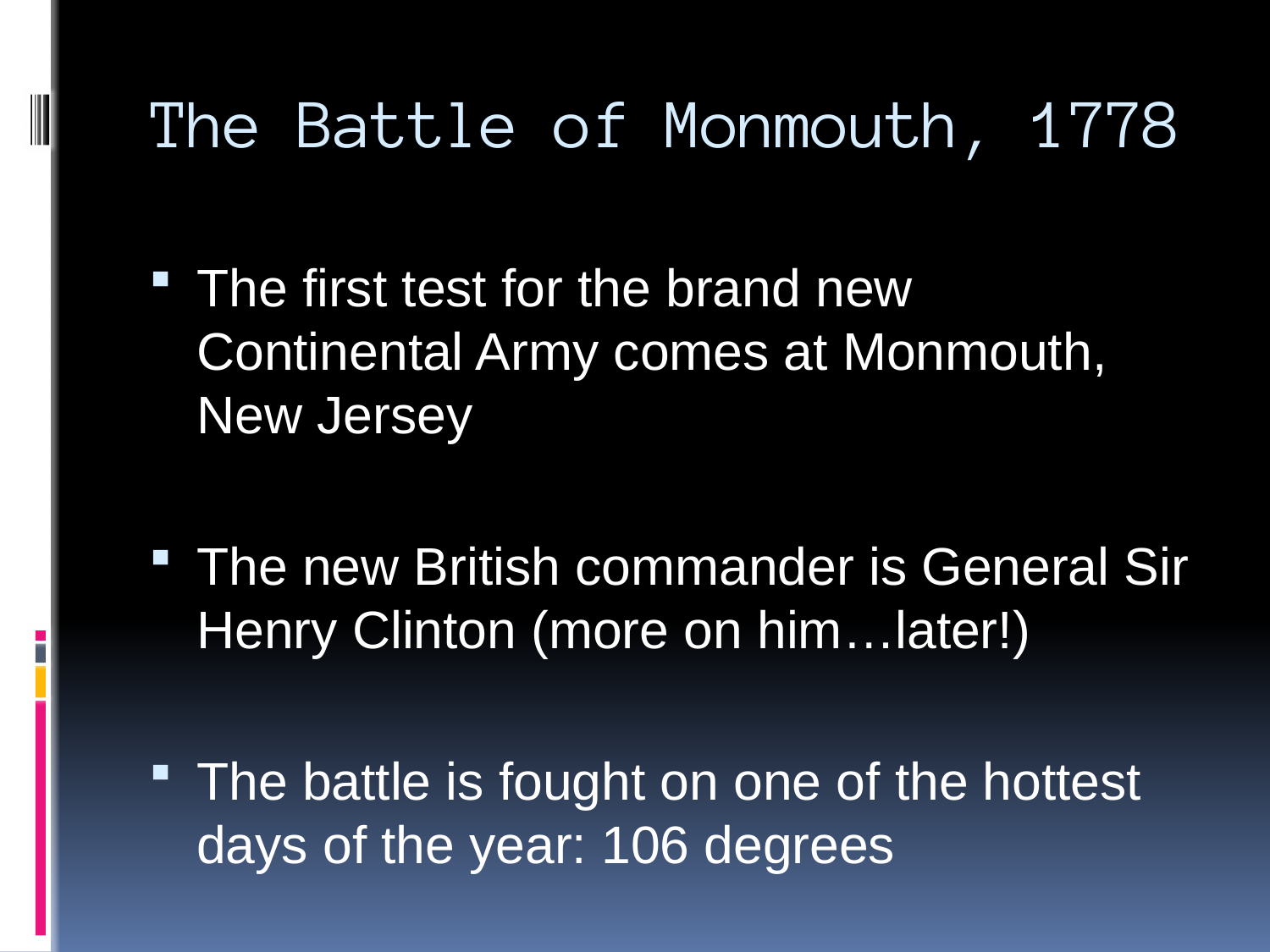

# The Battle of Monmouth, 1778
The first test for the brand new Continental Army comes at Monmouth, New Jersey

The new British commander is General Sir Henry Clinton (more on him…later!)

The battle is fought on one of the hottest days of the year: 106 degrees